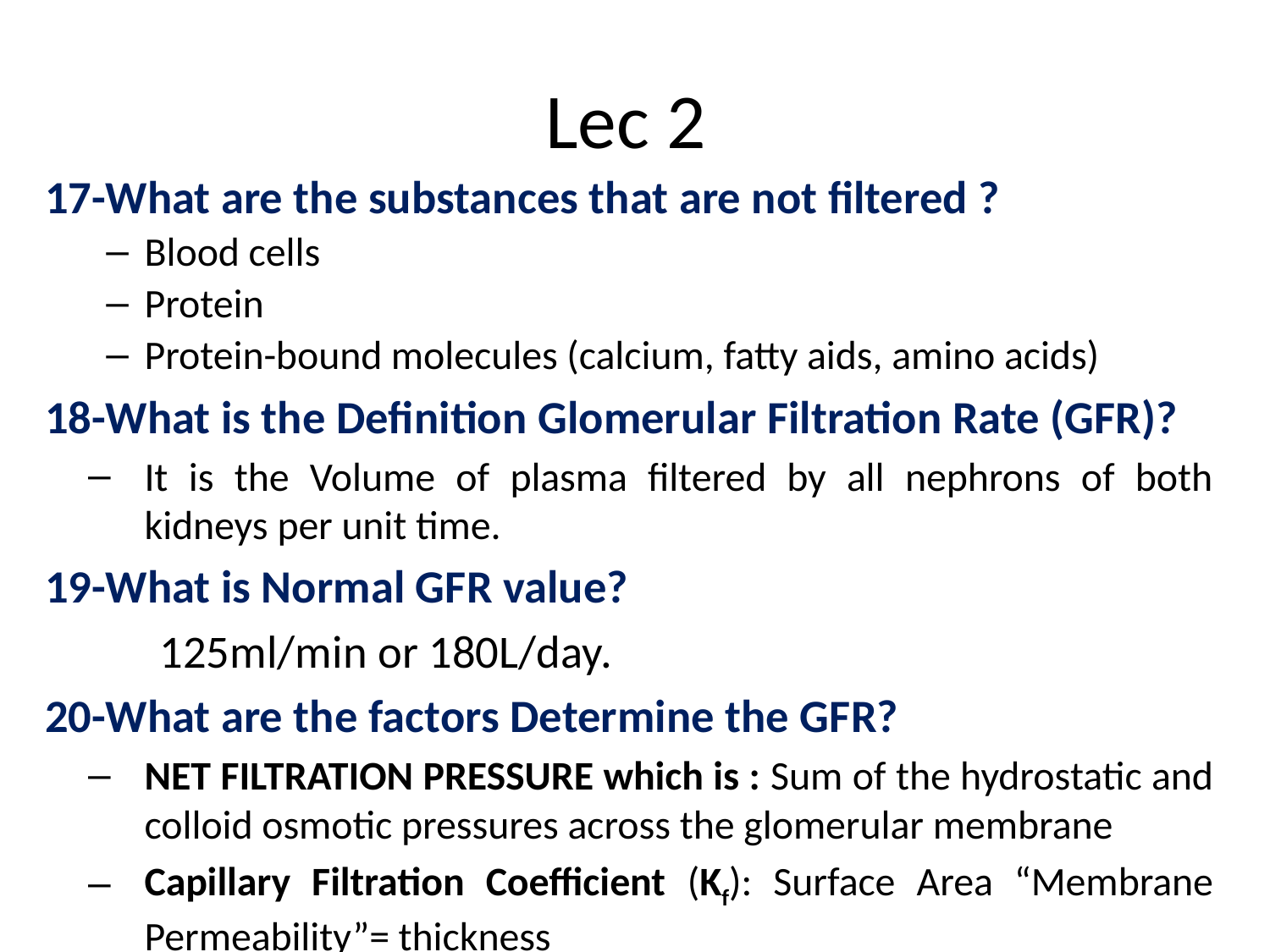

# Lec 2
17-What are the substances that are not filtered ?
Blood cells
Protein
Protein-bound molecules (calcium, fatty aids, amino acids)
18-What is the Definition Glomerular Filtration Rate (GFR)?
It is the Volume of plasma filtered by all nephrons of both kidneys per unit time.
19-What is Normal GFR value?
	 125ml/min or 180L/day.
20-What are the factors Determine the GFR?
NET FILTRATION PRESSURE which is : Sum of the hydrostatic and colloid osmotic pressures across the glomerular membrane
Capillary Filtration Coefficient (Kf): Surface Area “Membrane Permeability”= thickness